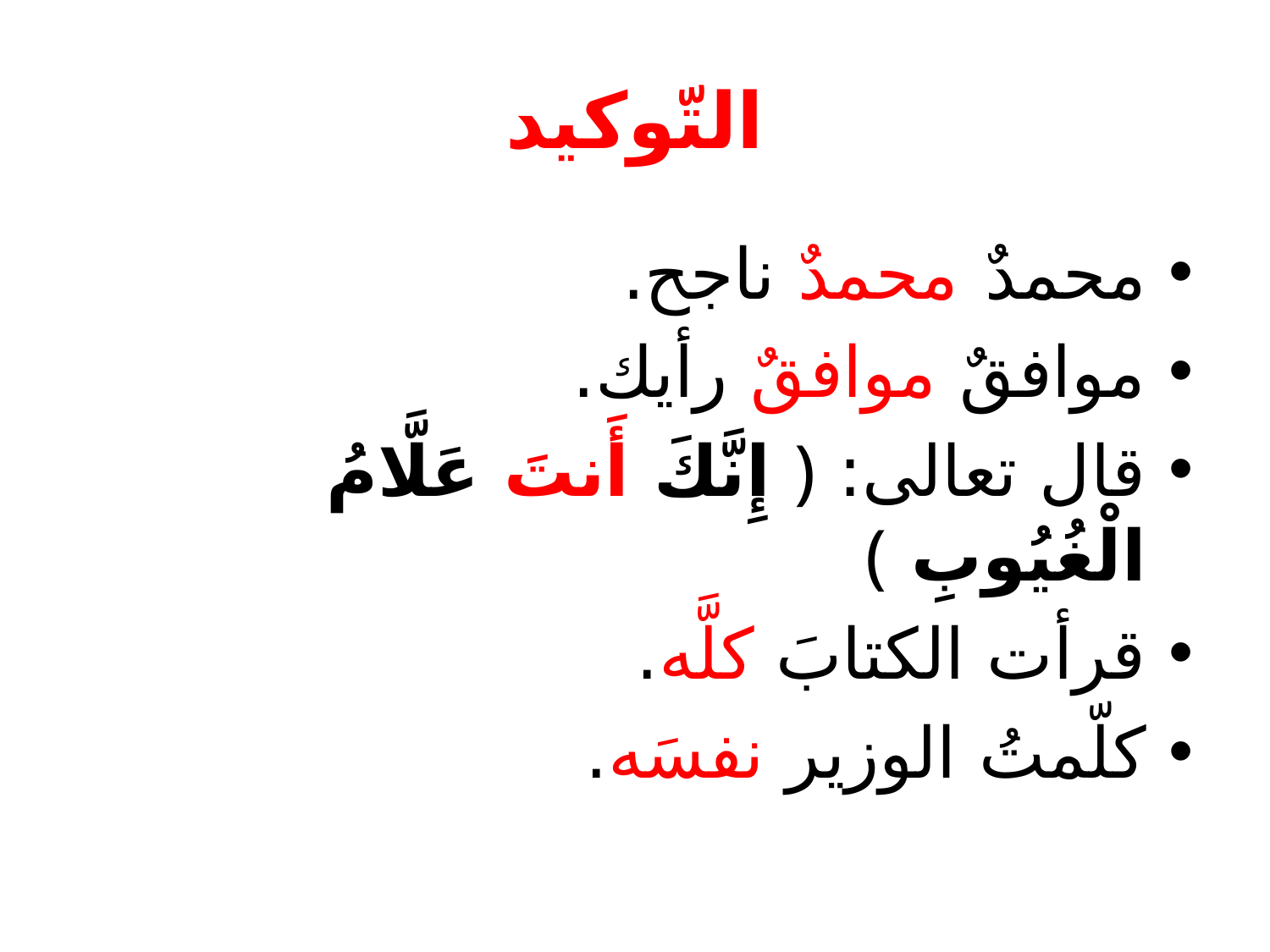

# التّوكيد
محمدٌ محمدٌ ناجح.
موافقٌ موافقٌ رأيك.
قال تعالى: ﴿ إِنَّكَ أَنتَ عَلَّامُ الْغُيُوبِ ﴾
قرأت الكتابَ كلَّه.
كلّمتُ الوزير نفسَه.